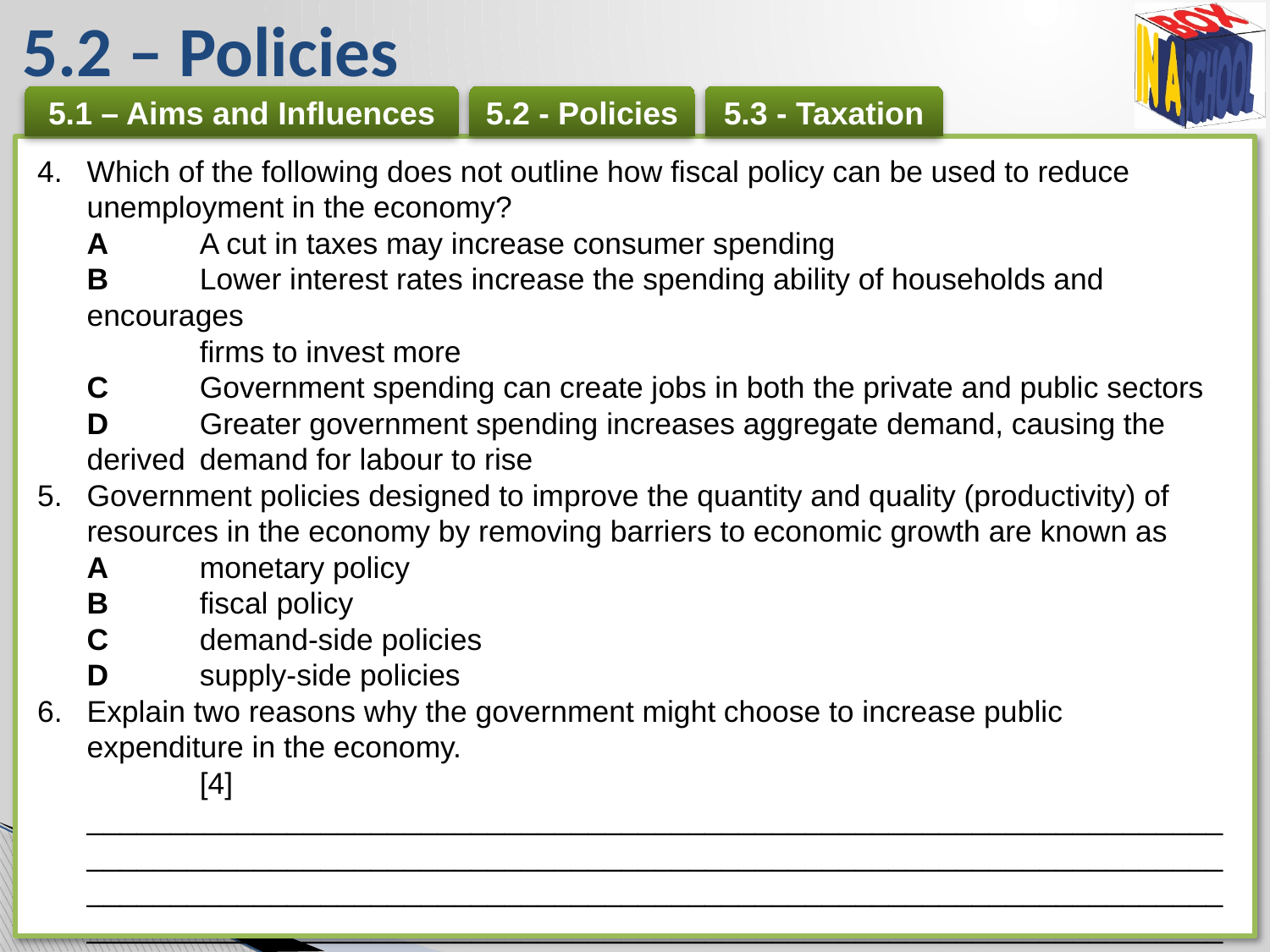

# 5.2 – Policies
Which of the following does not outline how fiscal policy can be used to reduce unemployment in the economy?
A 	A cut in taxes may increase consumer spending
B 	Lower interest rates increase the spending ability of households and encourages 	firms to invest more
C 	Government spending can create jobs in both the private and public sectors
D 	Greater government spending increases aggregate demand, causing the derived 	demand for labour to rise
Government policies designed to improve the quantity and quality (productivity) of resources in the economy by removing barriers to economic growth are known as
A 	monetary policy
B 	fiscal policy
C 	demand-side policies
D 	supply-side policies
Explain two reasons why the government might choose to increase public expenditure in the economy. 	[4]
____________________________________________________________________________________________________________________________________________________________________________________________________________________________________________________________________________________________________________________________________________________